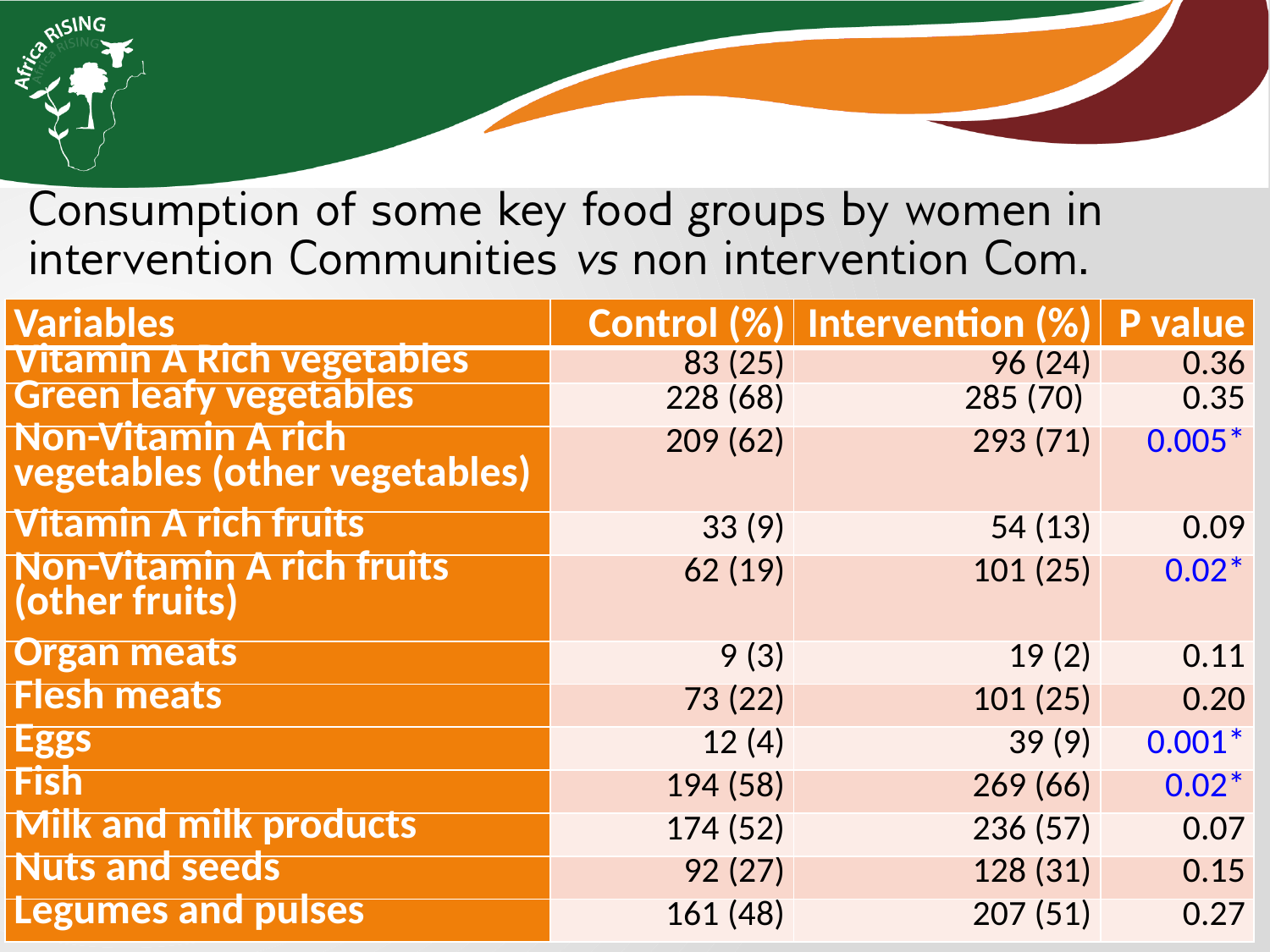

Consumption of some key food groups by women in  intervention Communities vs non intervention Com.
| Variables | Control (%) | Intervention (%) | P value |
| --- | --- | --- | --- |
| Vitamin A Rich vegetables | 83 (25) | 96 (24) | 0.36 |
| Green leafy vegetables | 228 (68) | 285 (70) | 0.35 |
| Non-Vitamin A rich vegetables (other vegetables) | 209 (62) | 293 (71) | 0.005\* |
| Vitamin A rich fruits | 33 (9) | 54 (13) | 0.09 |
| Non-Vitamin A rich fruits (other fruits) | 62 (19) | 101 (25) | 0.02\* |
| Organ meats | 9 (3) | 19 (2) | 0.11 |
| Flesh meats | 73 (22) | 101 (25) | 0.20 |
| Eggs | 12 (4) | 39 (9) | 0.001\* |
| Fish | 194 (58) | 269 (66) | 0.02\* |
| Milk and milk products | 174 (52) | 236 (57) | 0.07 |
| Nuts and seeds | 92 (27) | 128 (31) | 0.15 |
| Legumes and pulses | 161 (48) | 207 (51) | 0.27 |